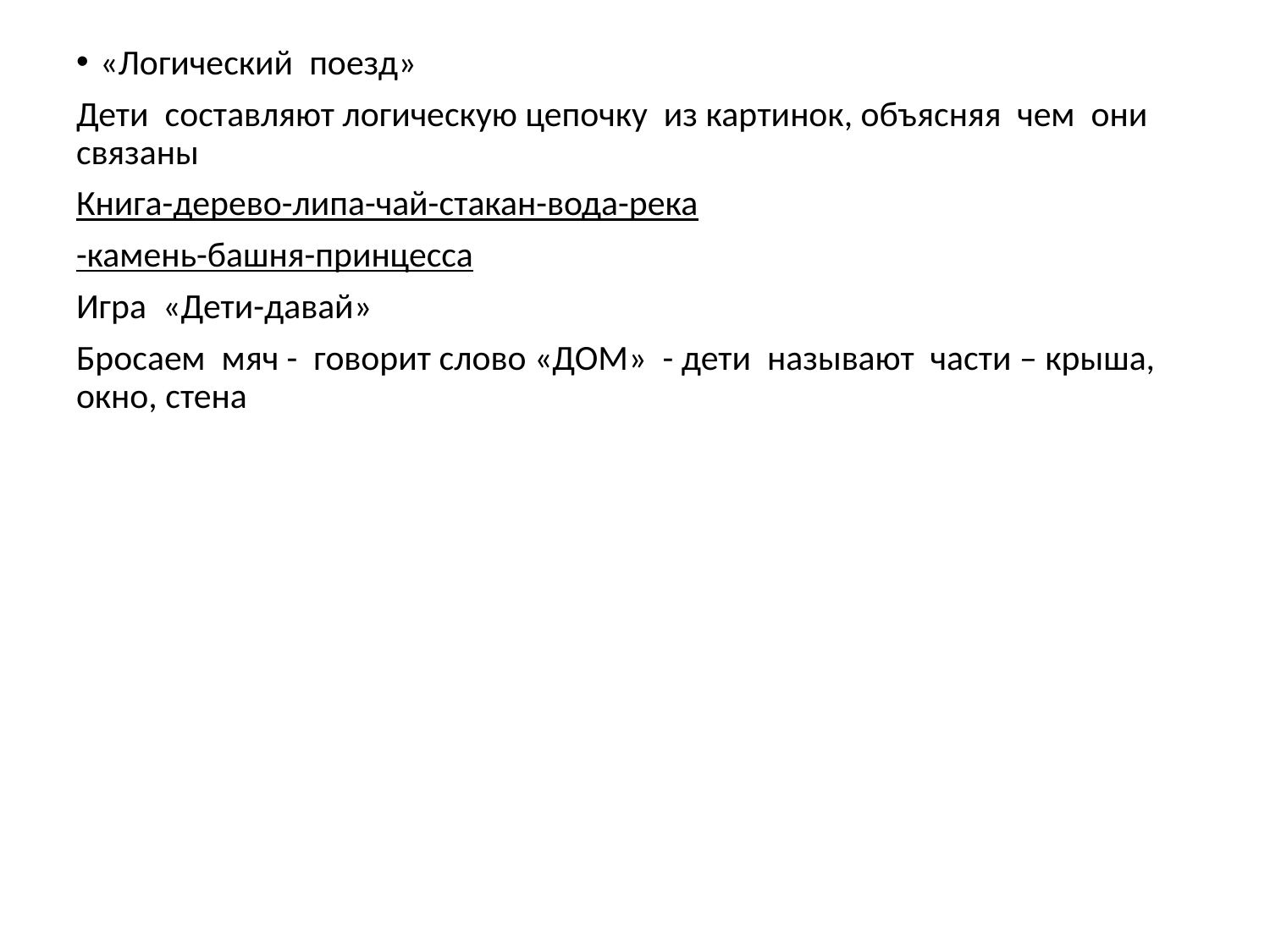

«Логический  поезд»
Дети  составляют логическую цепочку  из картинок, объясняя  чем  они  связаны
Книга-дерево-липа-чай-стакан-вода-река
-камень-башня-принцесса
Игра  «Дети-давай»
Бросаем  мяч -  говорит слово «ДОМ»  - дети  называют  части – крыша, окно, стена
#